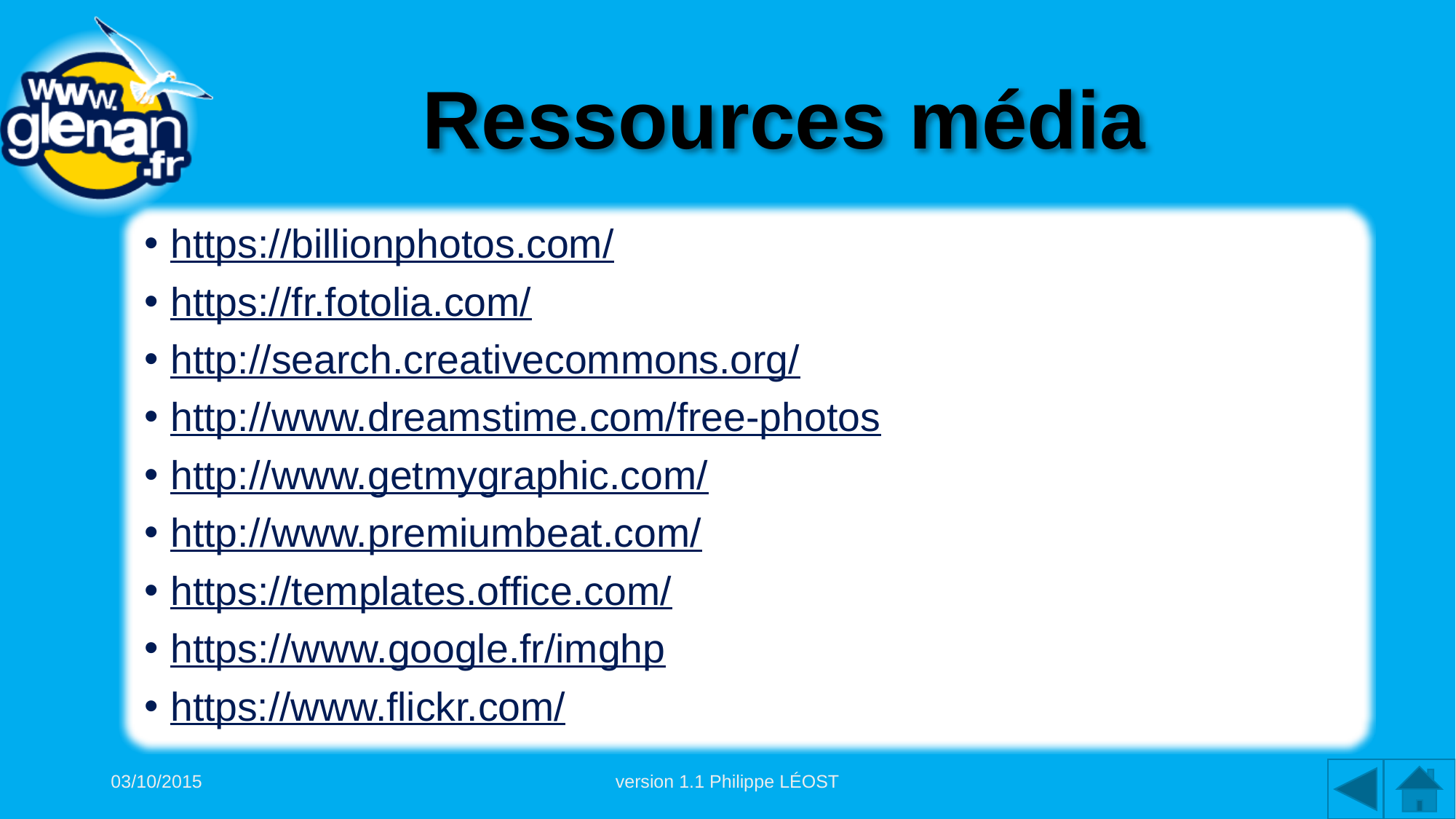

# Ressources média
https://billionphotos.com/
https://fr.fotolia.com/
http://search.creativecommons.org/
http://www.dreamstime.com/free-photos
http://www.getmygraphic.com/
http://www.premiumbeat.com/
https://templates.office.com/
https://www.google.fr/imghp
https://www.flickr.com/

03/10/2015
version 1.1 Philippe LÉOST